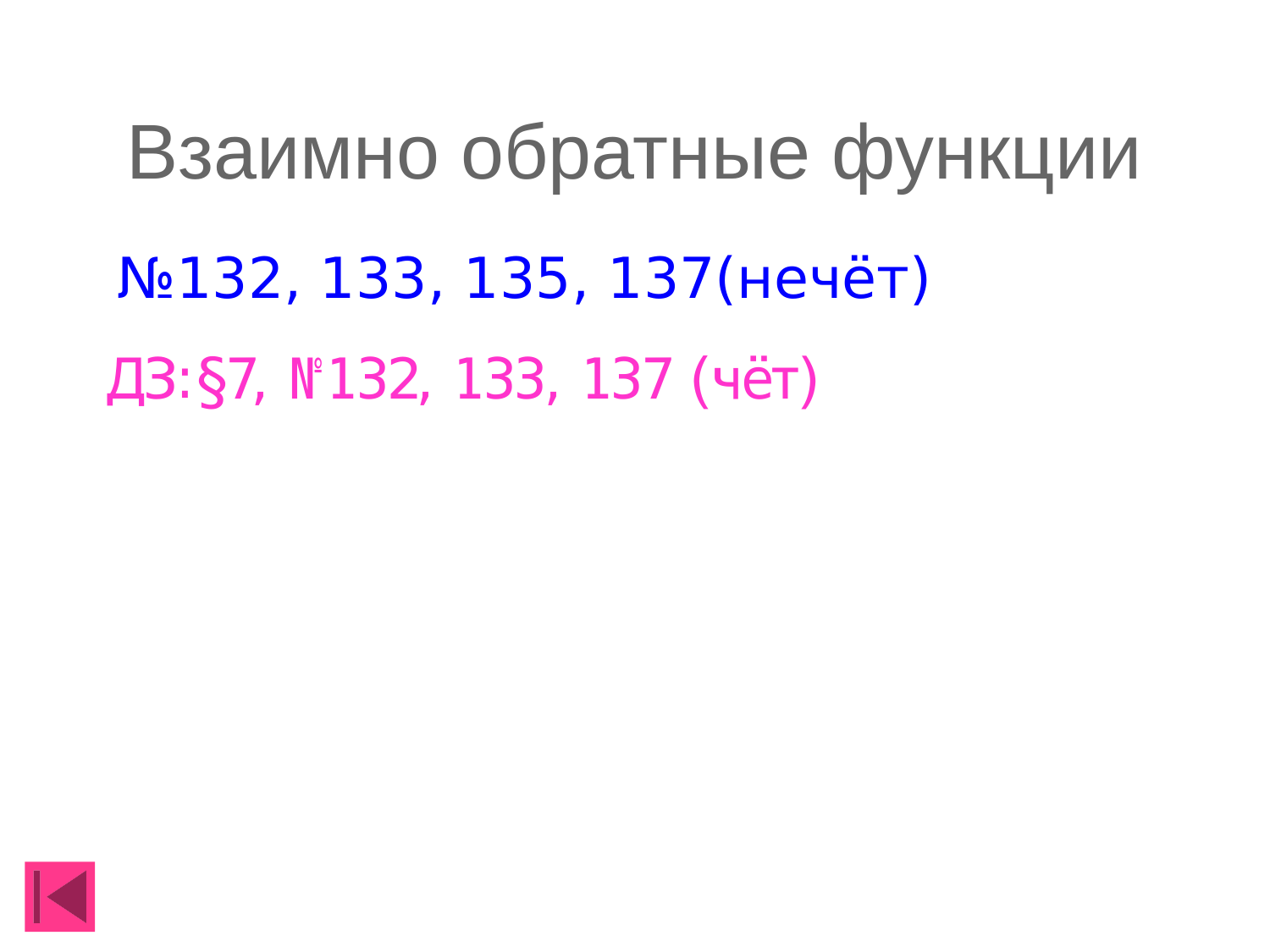

# Взаимно обратные функции
№132, 133, 135, 137(нечёт)
ДЗ:§7, №132, 133, 137 (чёт)